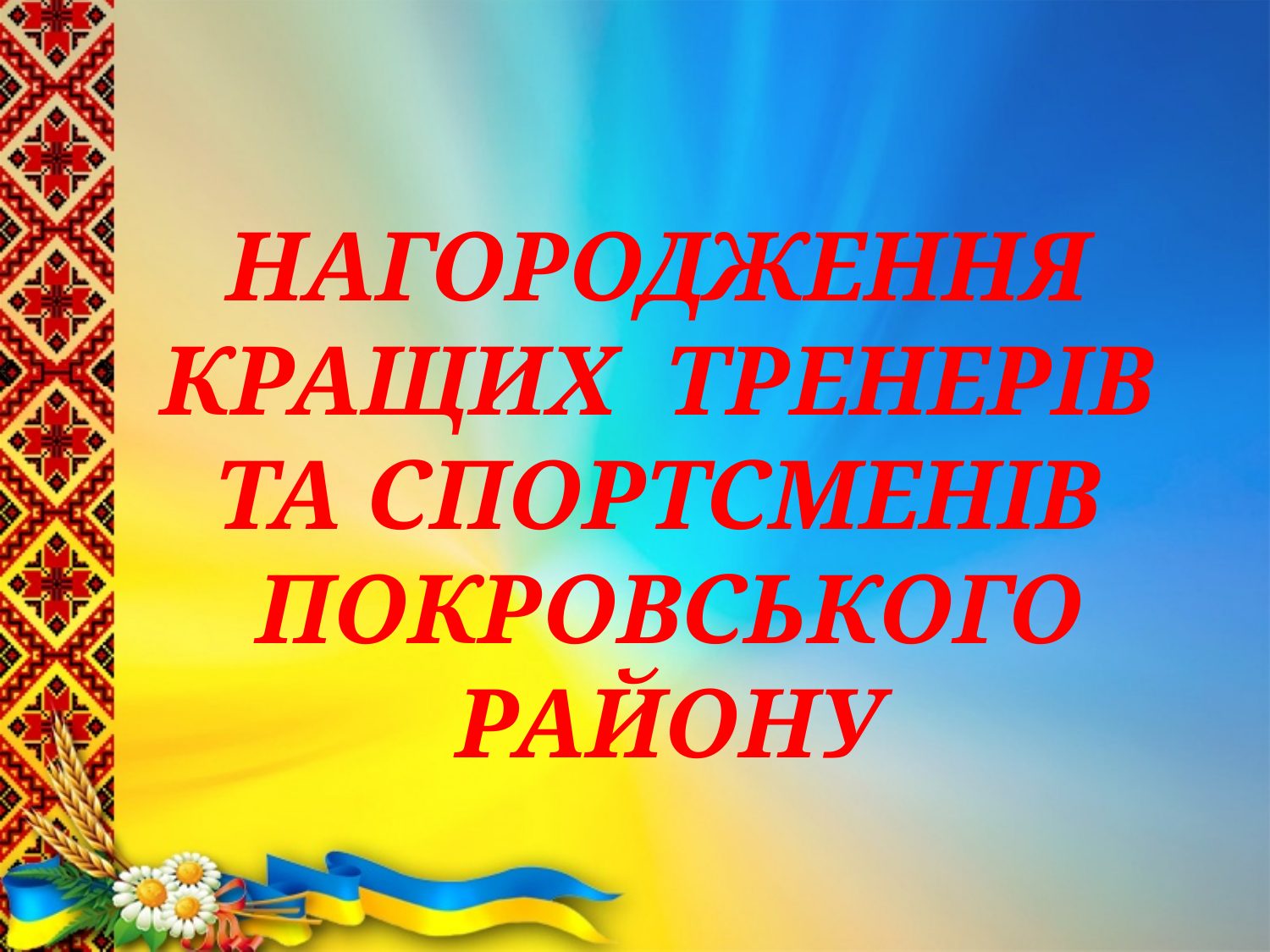

# НАГОРОДЖЕННЯ  КРАЩИХ  ТРЕНЕРІВ  ТА СПОРТСМЕНІВ  ПОКРОВСЬКОГО РАЙОНУ